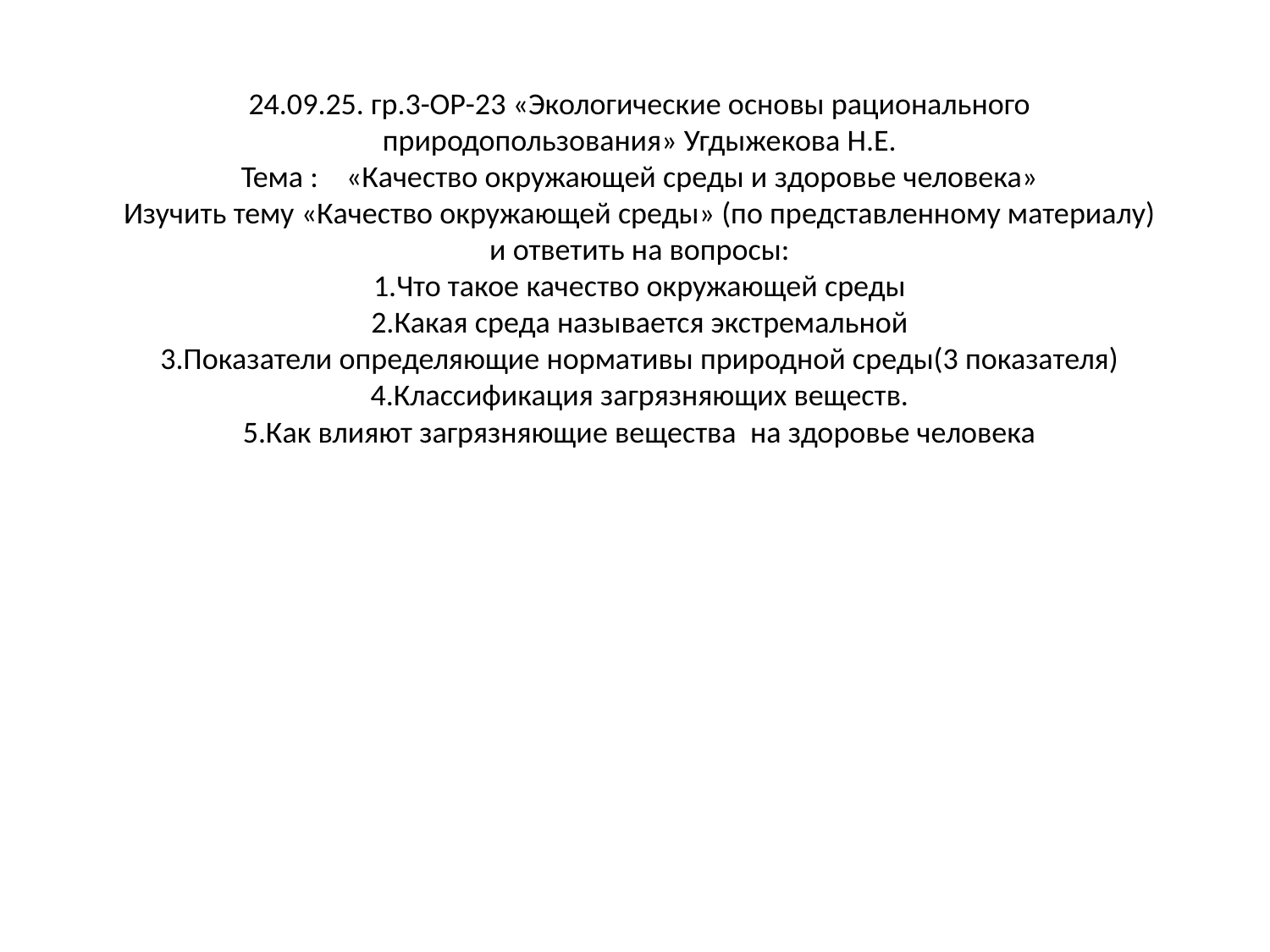

# 24.09.25. гр.3-ОР-23 «Экологические основы рационального природопользования» Угдыжекова Н.Е. Тема :    «Качество окружающей среды и здоровье человека» Изучить тему «Качество окружающей среды» (по представленному материалу) и ответить на вопросы: 1.Что такое качество окружающей среды 2.Какая среда называется экстремальной 3.Показатели определяющие нормативы природной среды(3 показателя) 4.Классификация загрязняющих веществ. 5.Как влияют загрязняющие вещества  на здоровье человека